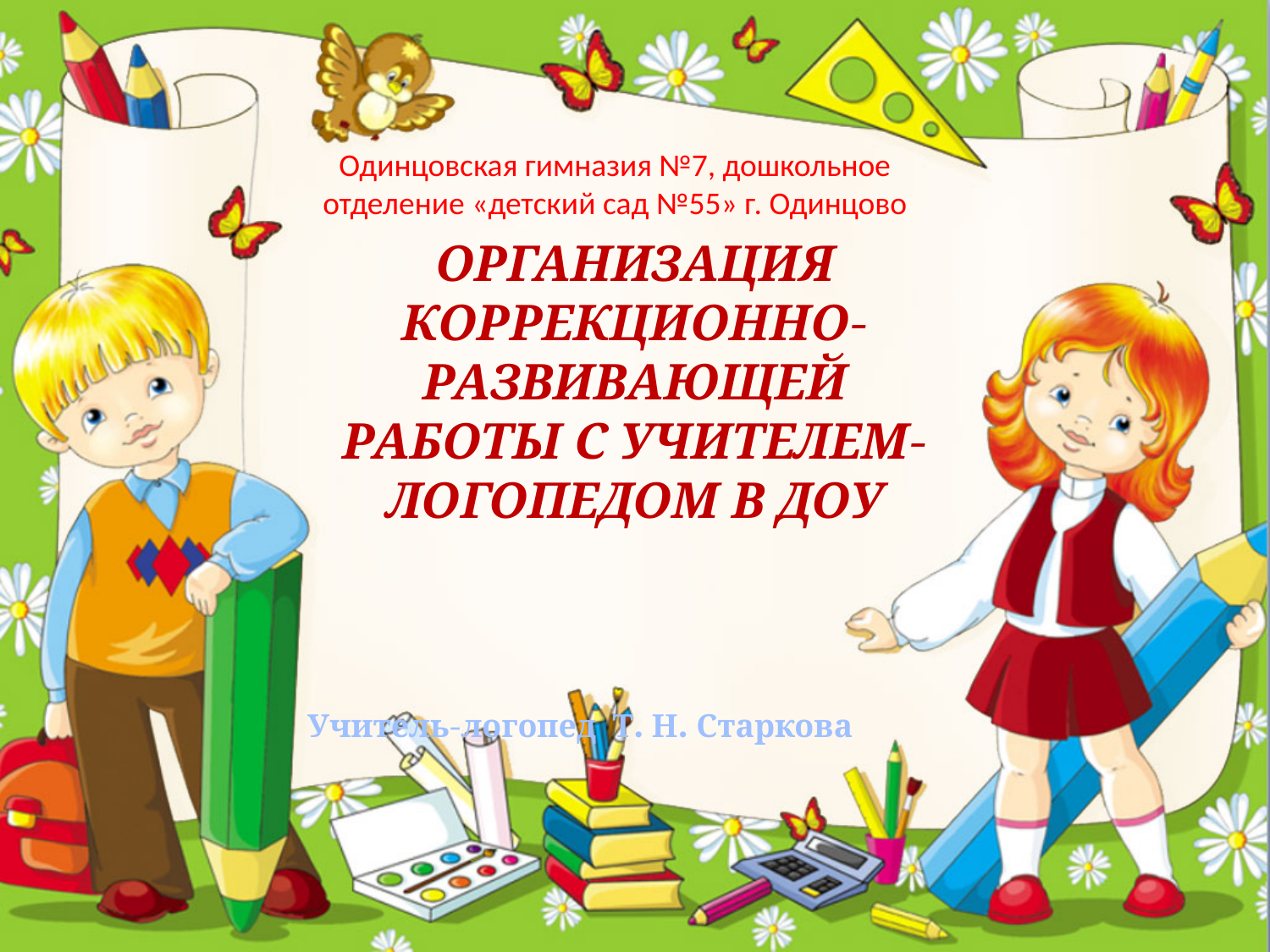

Одинцовская гимназия №7, дошкольное отделение «детский сад №55» г. Одинцово
ОРГАНИЗАЦИЯ КОРРЕКЦИОННО-РАЗВИВАЮЩЕЙ
РАБОТЫ С УЧИТЕЛЕМ-ЛОГОПЕДОМ В ДОУ

Учитель-логопед  Т. Н. Старкова